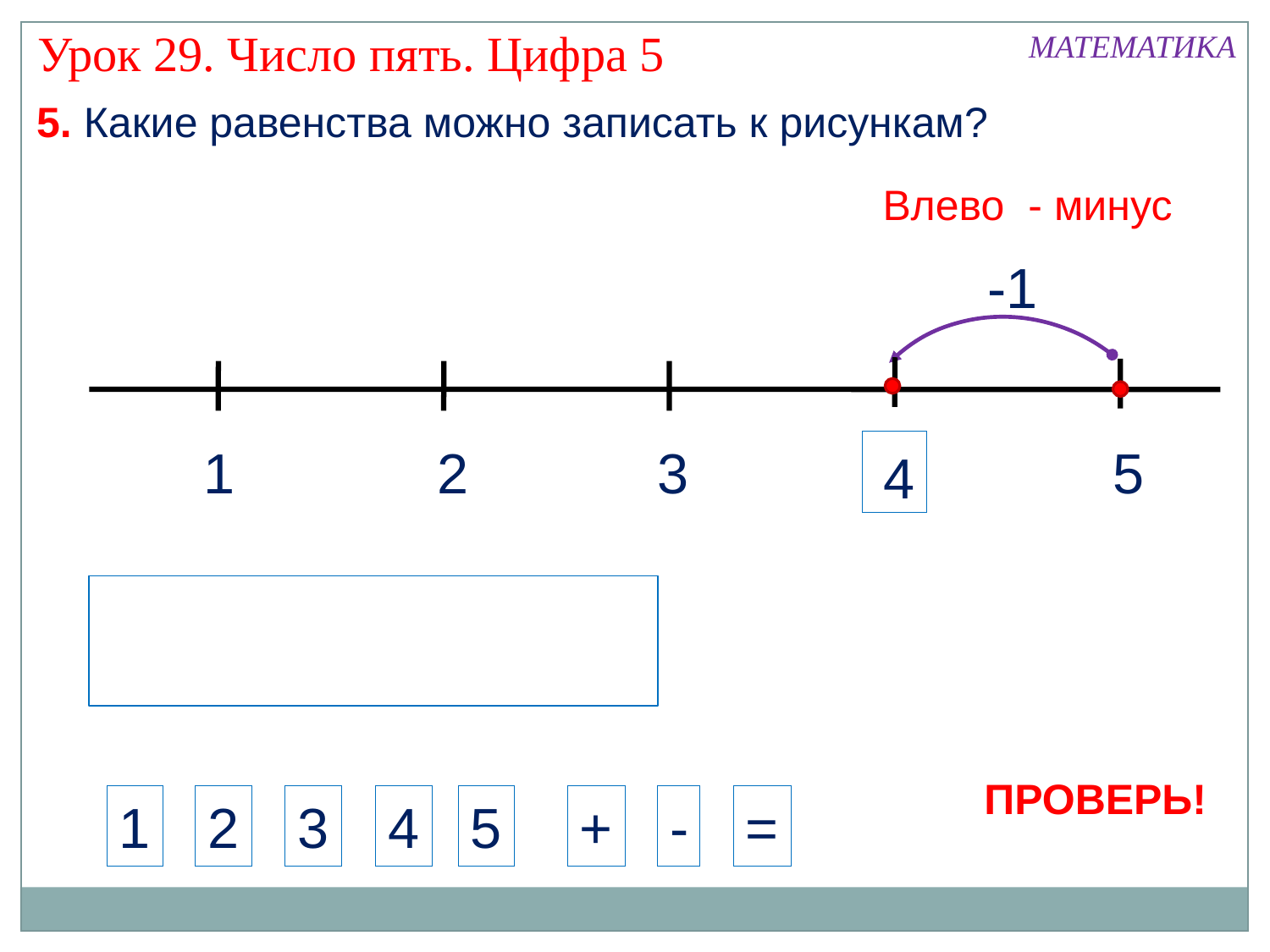

Урок 29. Число пять. Цифра 5
МАТЕМАТИКА
5. Какие равенства можно записать к рисункам?
Влево  - минус
-1

1
2
3

5
4

ПРОВЕРЬ!
1
2
3
4
5
+
-
=